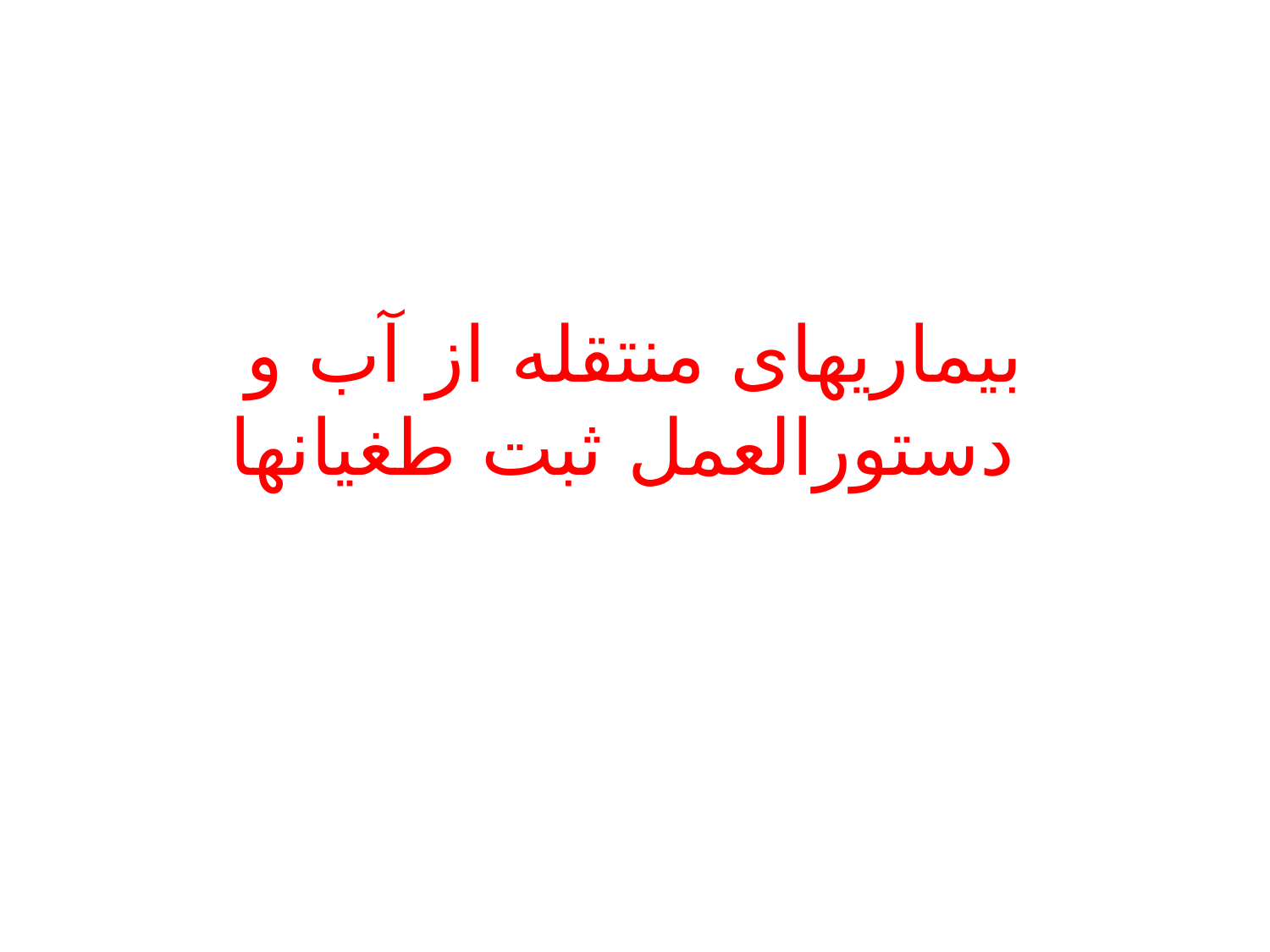

# بیماریهای منتقله از آب و دستورالعمل ثبت طغیانها